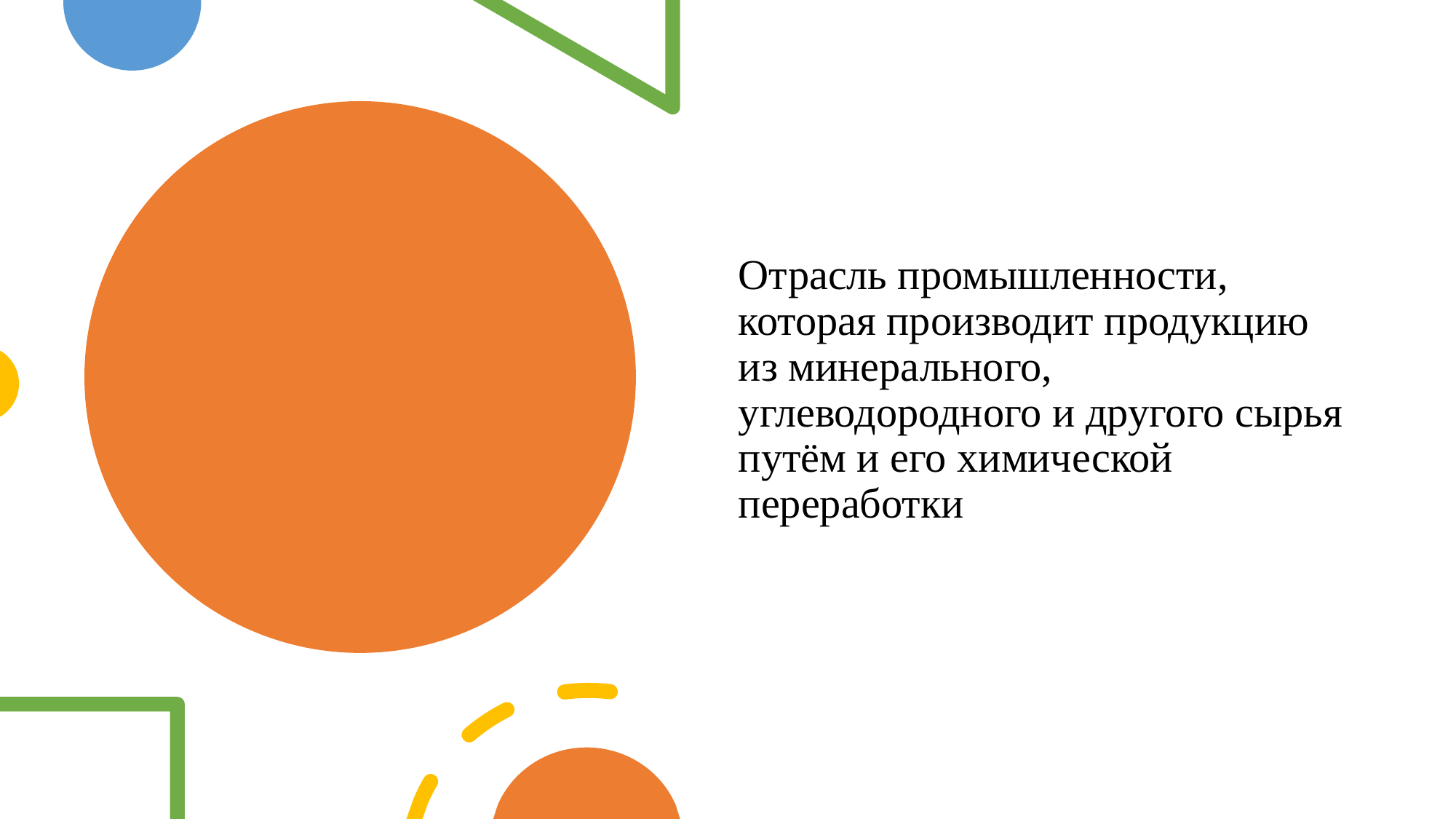

Отрасль промышленности, которая производит продукцию из минерального, углеводородного и другого сырья путём и его химической переработки